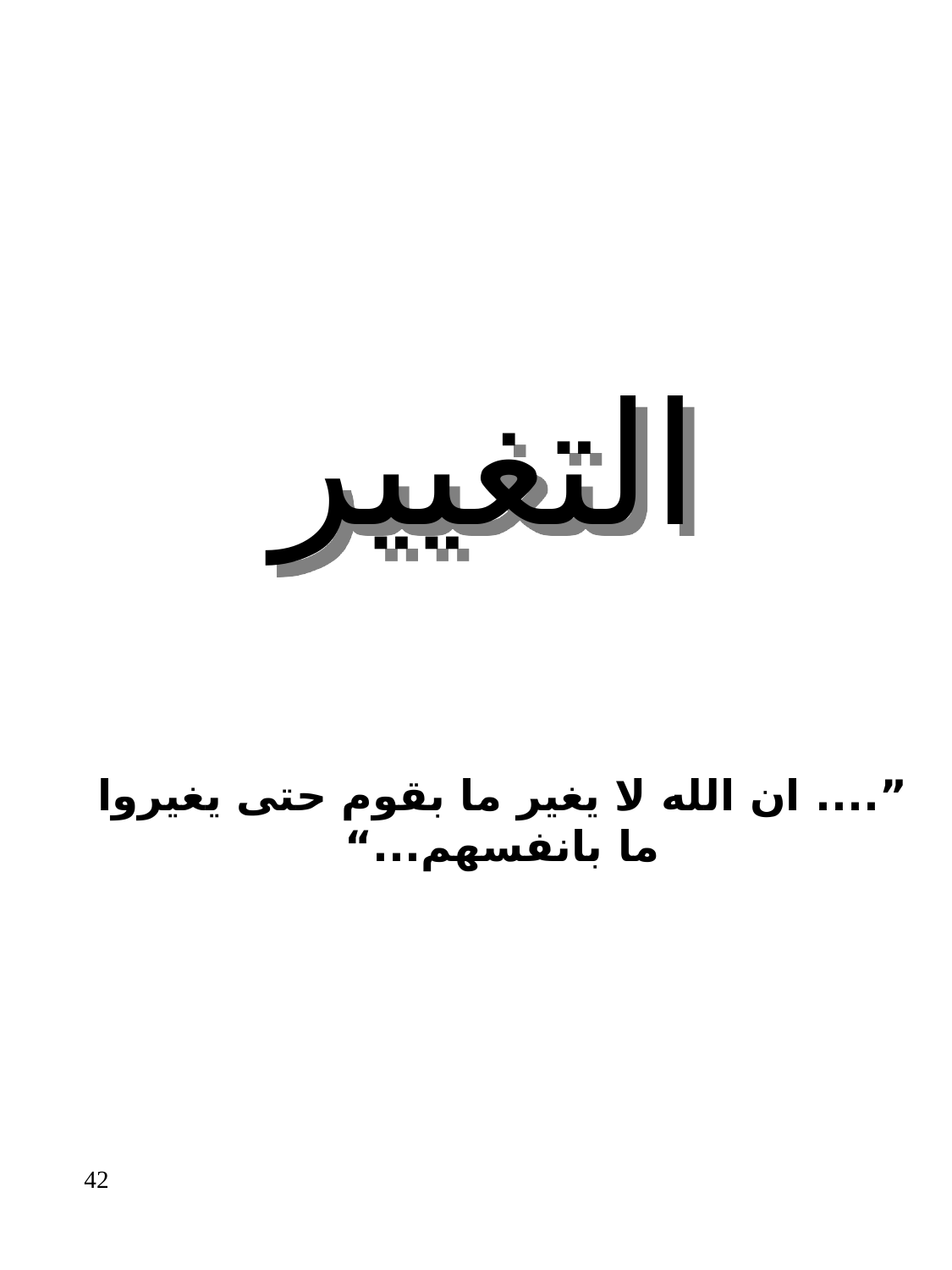

التغيير
”.... ان الله لا يغير ما بقوم حتى يغيروا ما بانفسهم...“
42